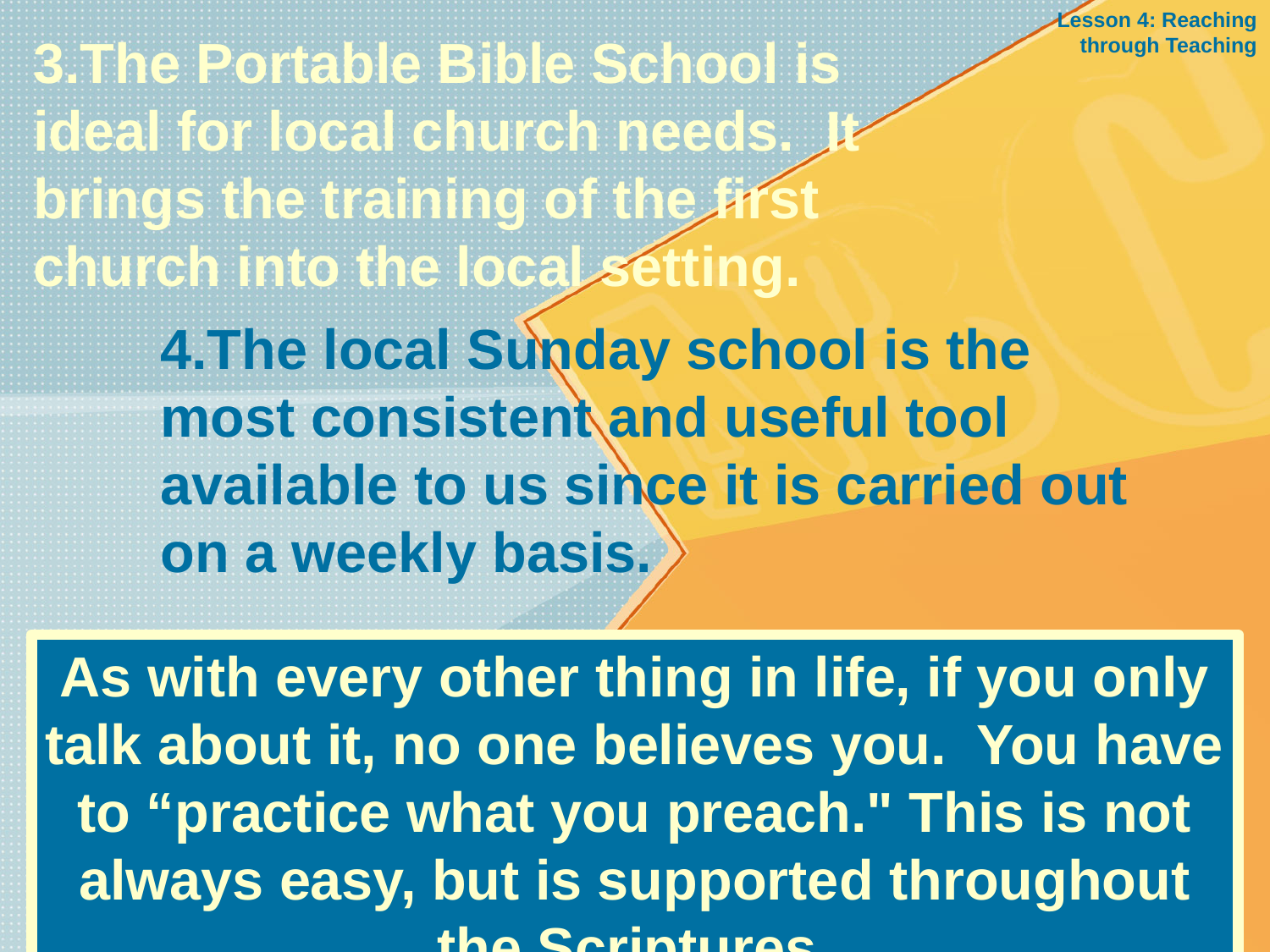

Lesson 4: Reaching through Teaching
3.The Portable Bible School is ideal for local church needs.  It brings the training of the first church into the local setting.
4.The local Sunday school is the most consistent and useful tool available to us since it is carried out on a weekly basis.
As with every other thing in life, if you only talk about it, no one believes you.  You have to “practice what you preach." This is not always easy, but is supported throughout the Scriptures.